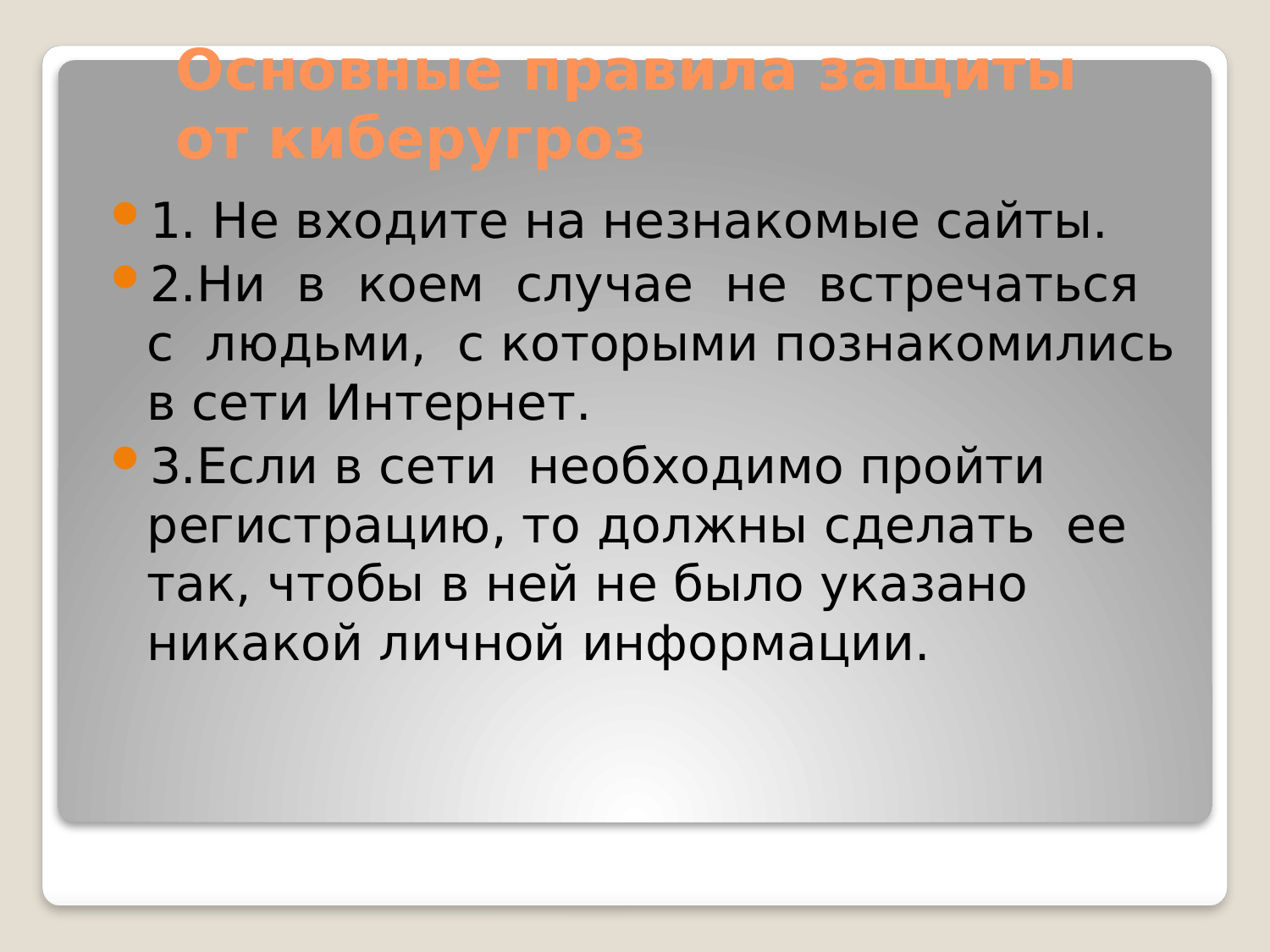

# Основные правила защиты от киберугроз
1. Не входите на незнакомые сайты.
2.Ни  в  коем  случае  не  встречаться  с  людьми,  с которыми познакомились в сети Интернет.
3.Если в сети  необходимо пройти регистрацию, то должны сделать  ее так, чтобы в ней не было указано никакой личной информации.